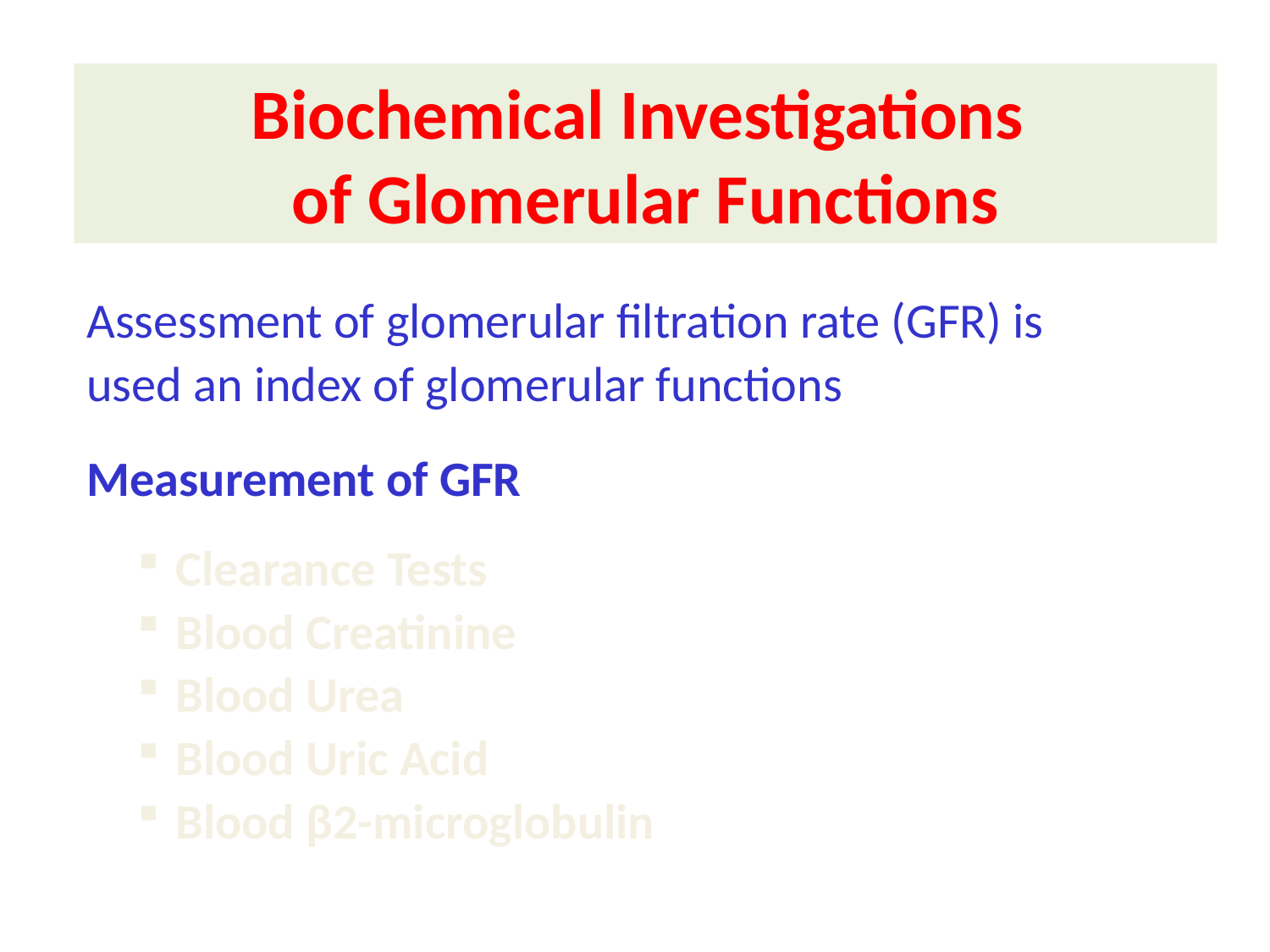

# Biochemical Investigations of Glomerular Functions

Assessment of glomerular filtration rate (GFR) is
used an index of glomerular functions

Measurement of GFR

Clearance Tests
Blood Creatinine
Blood Urea
Blood Uric Acid
Blood β2-microglobulin